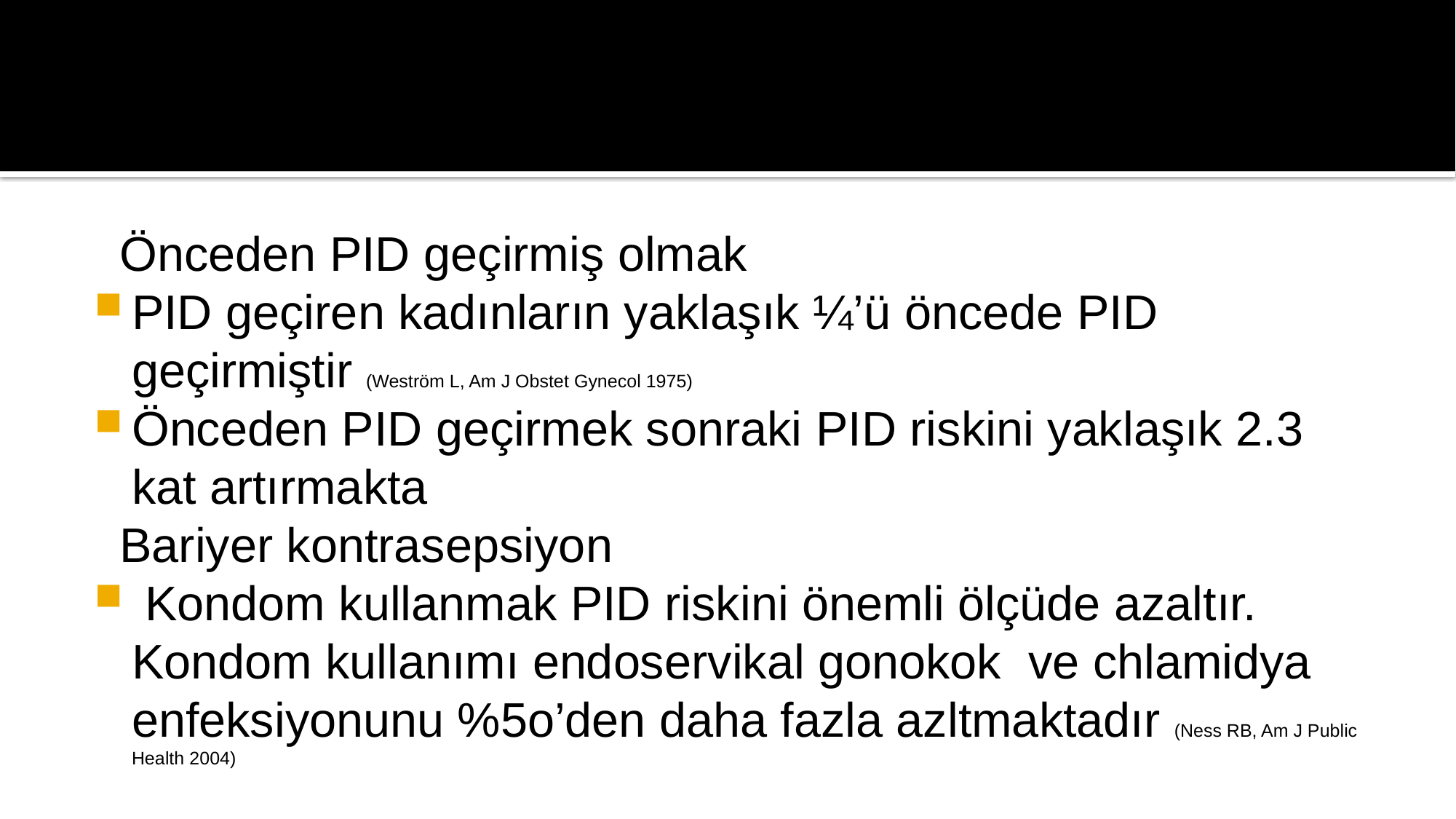

Önceden PID geçirmiş olmak
PID geçiren kadınların yaklaşık ¼’ü öncede PID geçirmiştir (Weström L, Am J Obstet Gynecol 1975)
Önceden PID geçirmek sonraki PID riskini yaklaşık 2.3 kat artırmakta
   Bariyer kontrasepsiyon
 Kondom kullanmak PID riskini önemli ölçüde azaltır. Kondom kullanımı endoservikal gonokok  ve chlamidya  enfeksiyonunu %5o’den daha fazla azltmaktadır (Ness RB, Am J Public Health 2004)